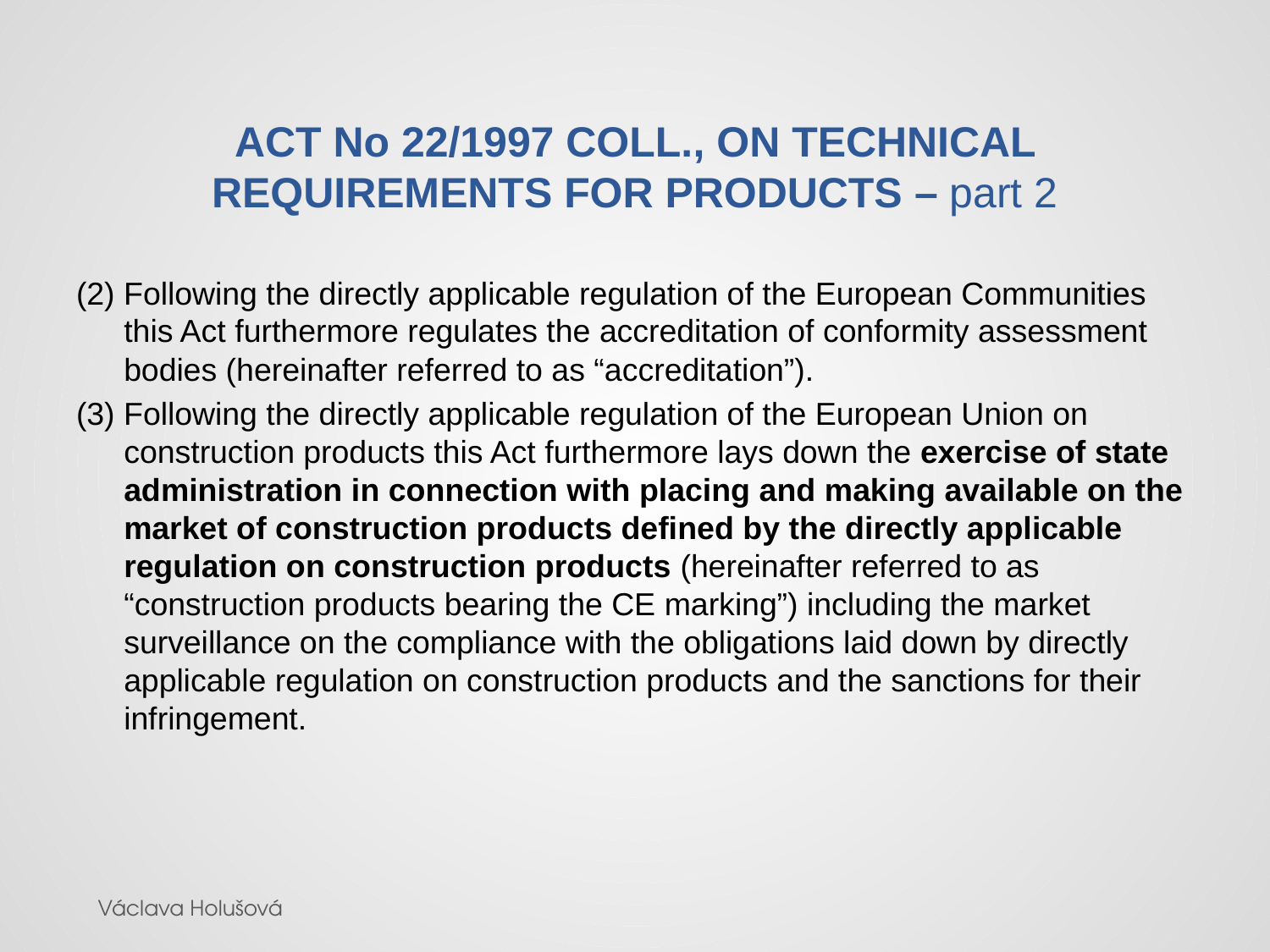

# ACT No 22/1997 COLL., ON TECHNICAL REQUIREMENTS FOR PRODUCTS – part 2

(2) Following the directly applicable regulation of the European Communities this Act furthermore regulates the accreditation of conformity assessment bodies (hereinafter referred to as “accreditation”).
(3) Following the directly applicable regulation of the European Union on construction products this Act furthermore lays down the exercise of state administration in connection with placing and making available on the market of construction products defined by the directly applicable regulation on construction products (hereinafter referred to as “construction products bearing the CE marking”) including the market surveillance on the compliance with the obligations laid down by directly applicable regulation on construction products and the sanctions for their infringement.

Václava Holušová